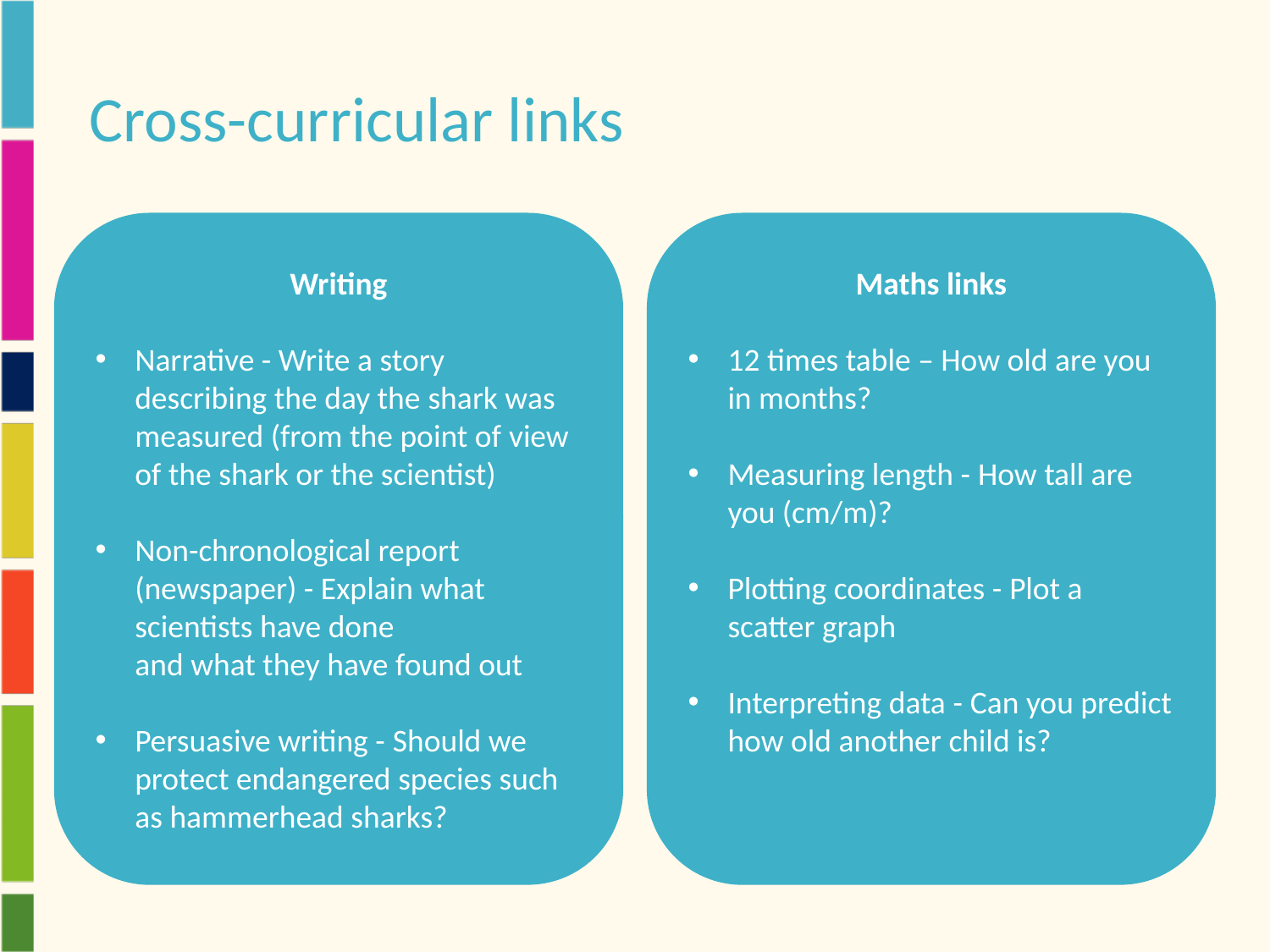

# Cross-curricular links
Writing
Narrative - Write a story describing the day the shark was measured (from the point of view of the shark or the scientist)
Non-chronological report (newspaper) - Explain what scientists have done and what they have found out
Persuasive writing - Should we protect endangered species such as hammerhead sharks?
Maths links

12 times table – How old are you in months?
Measuring length - How tall are you (cm/m)?
Plotting coordinates - Plot a scatter graph

Interpreting data - Can you predict how old another child is?